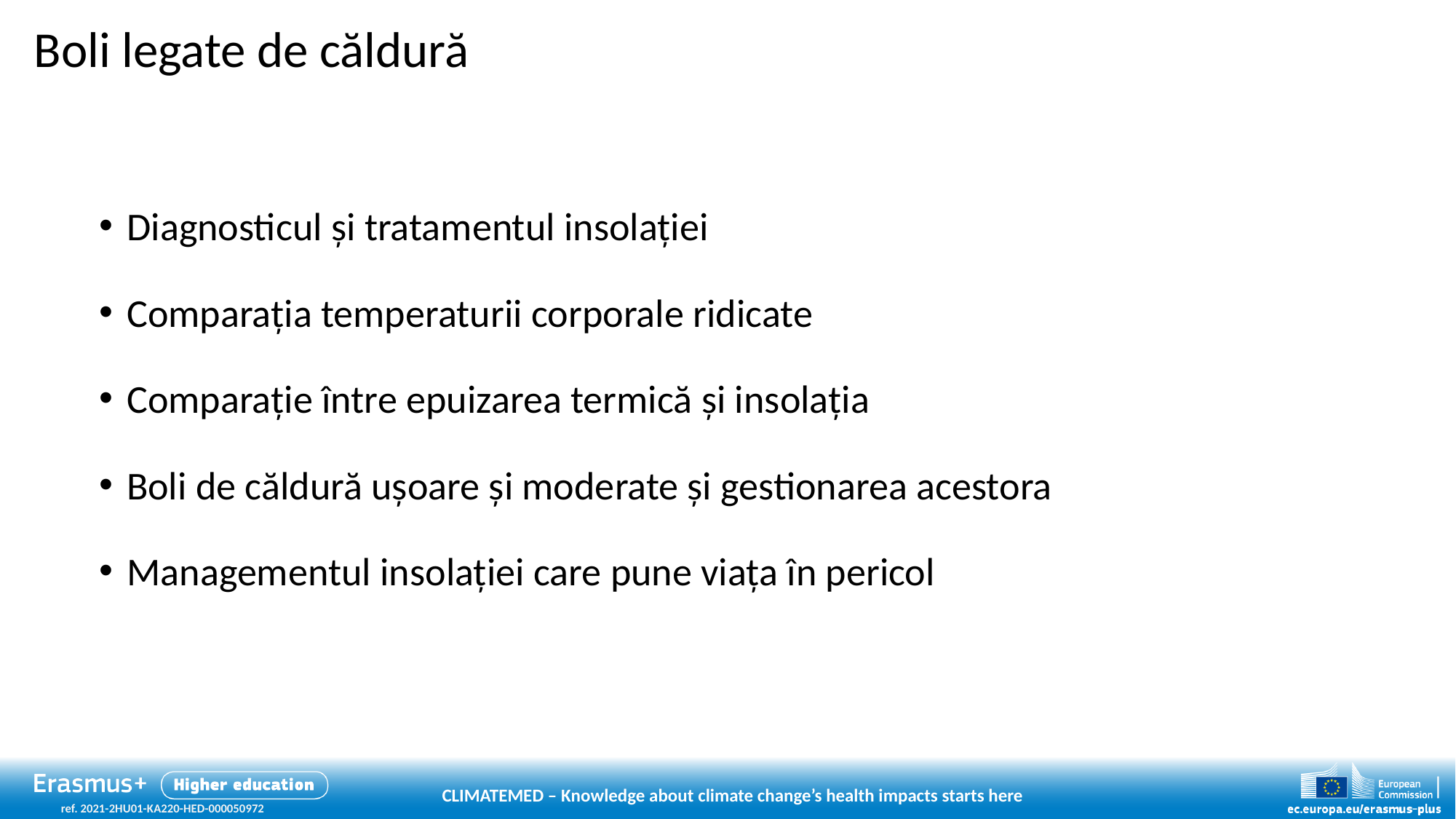

# Boli legate de căldură
Diagnosticul și tratamentul insolației
Comparația temperaturii corporale ridicate
Comparație între epuizarea termică și insolația
Boli de căldură ușoare și moderate și gestionarea acestora
Managementul insolației care pune viața în pericol